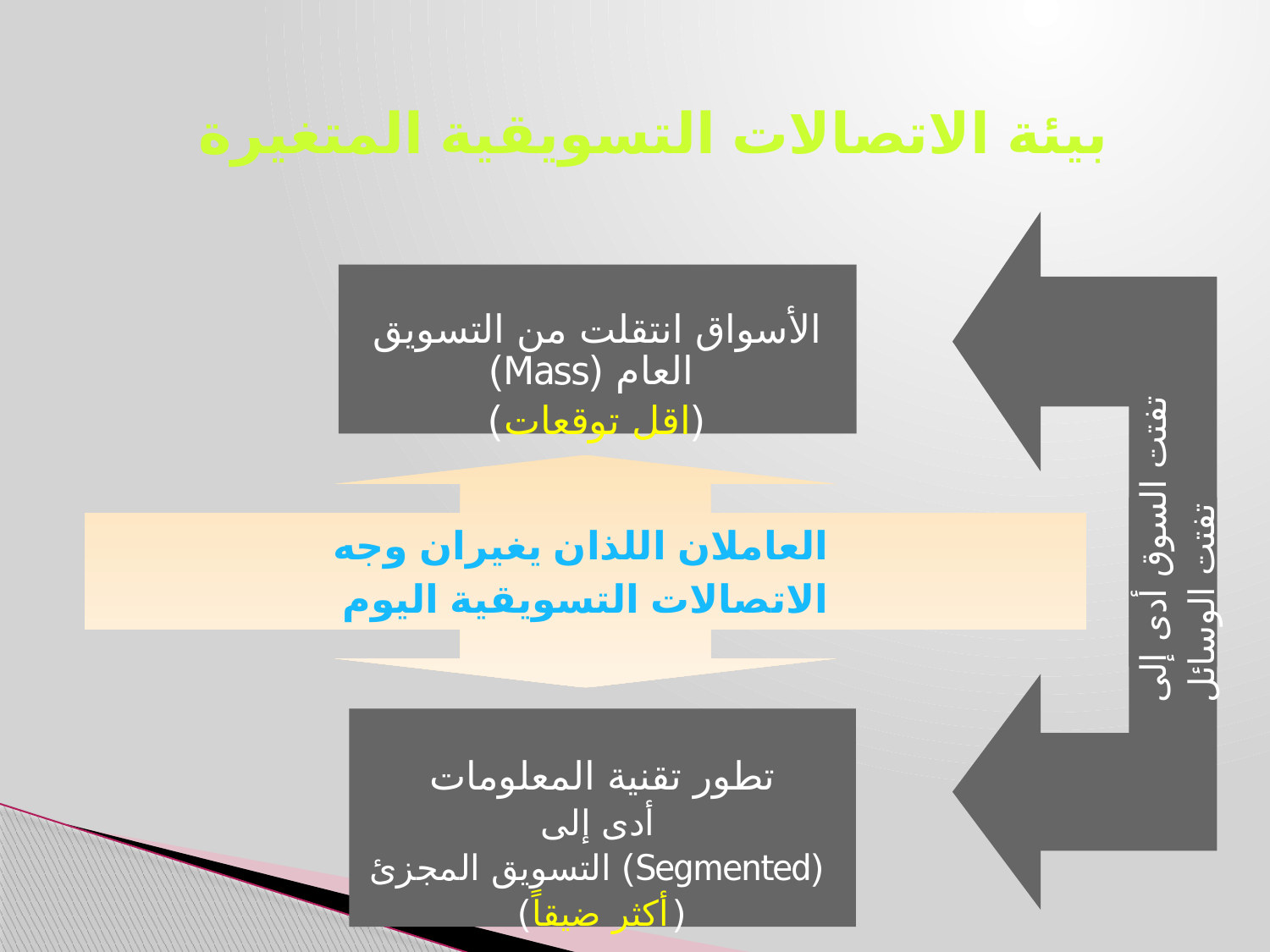

# بيئة الاتصالات التسويقية المتغيرة

                     تفتت السوق أدى إلى
                تفتت الوسائل

الأسواق انتقلت من التسويق (Mass) العام
(اقل توقعات)

العاملان اللذان يغيران وجه
الاتصالات التسويقية اليوم

تطور تقنية المعلومات
أدى إلى
التسويق المجزئ (Segmented)
(أكثر ضيقاً)